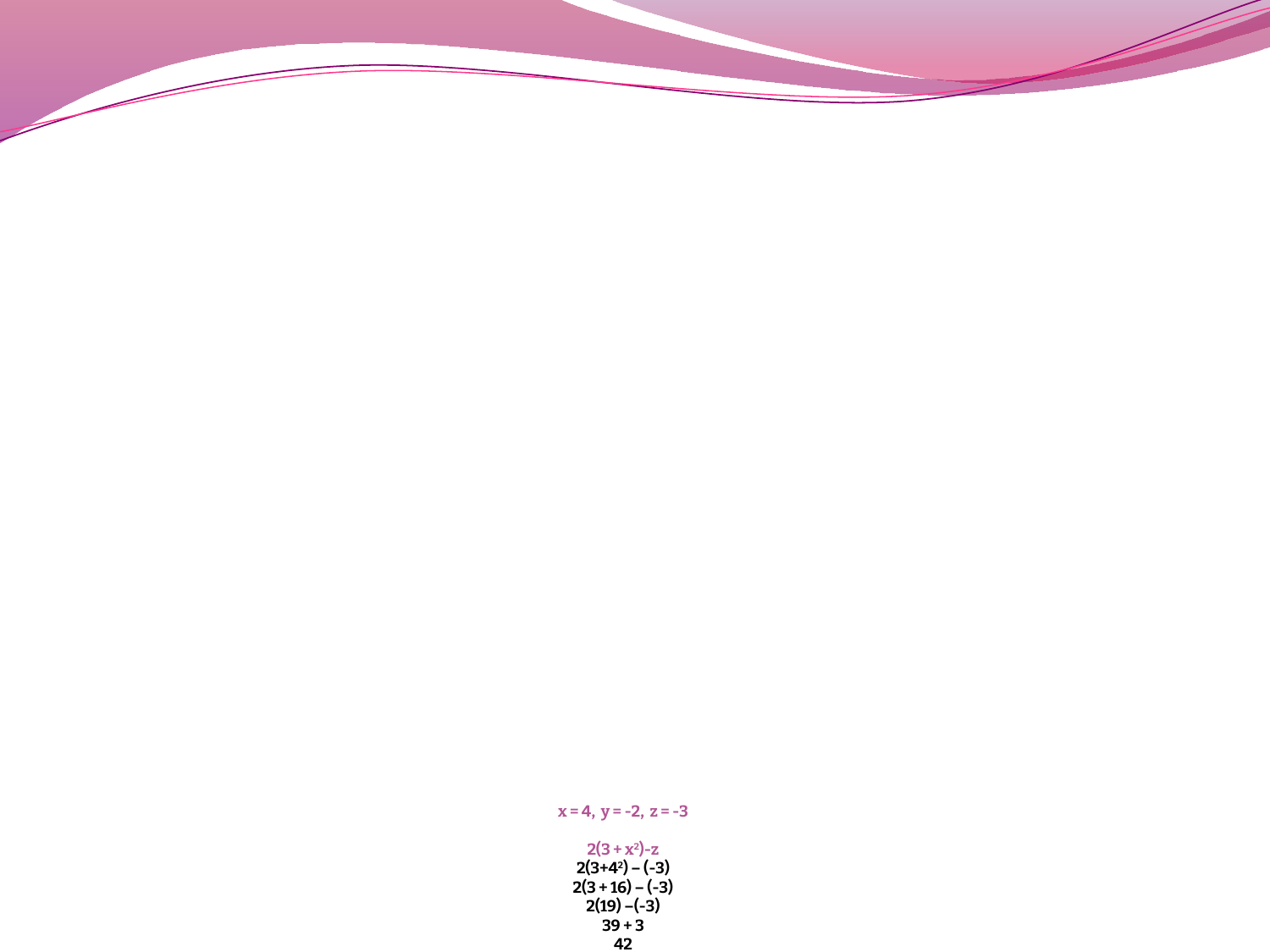

# x = 4,  y = -2,  z = -3 2(3 + x2)-z 2(3+42) – (-3) 2(3 + 16) – (-3) 2(19) –(-3) 39 + 3 42